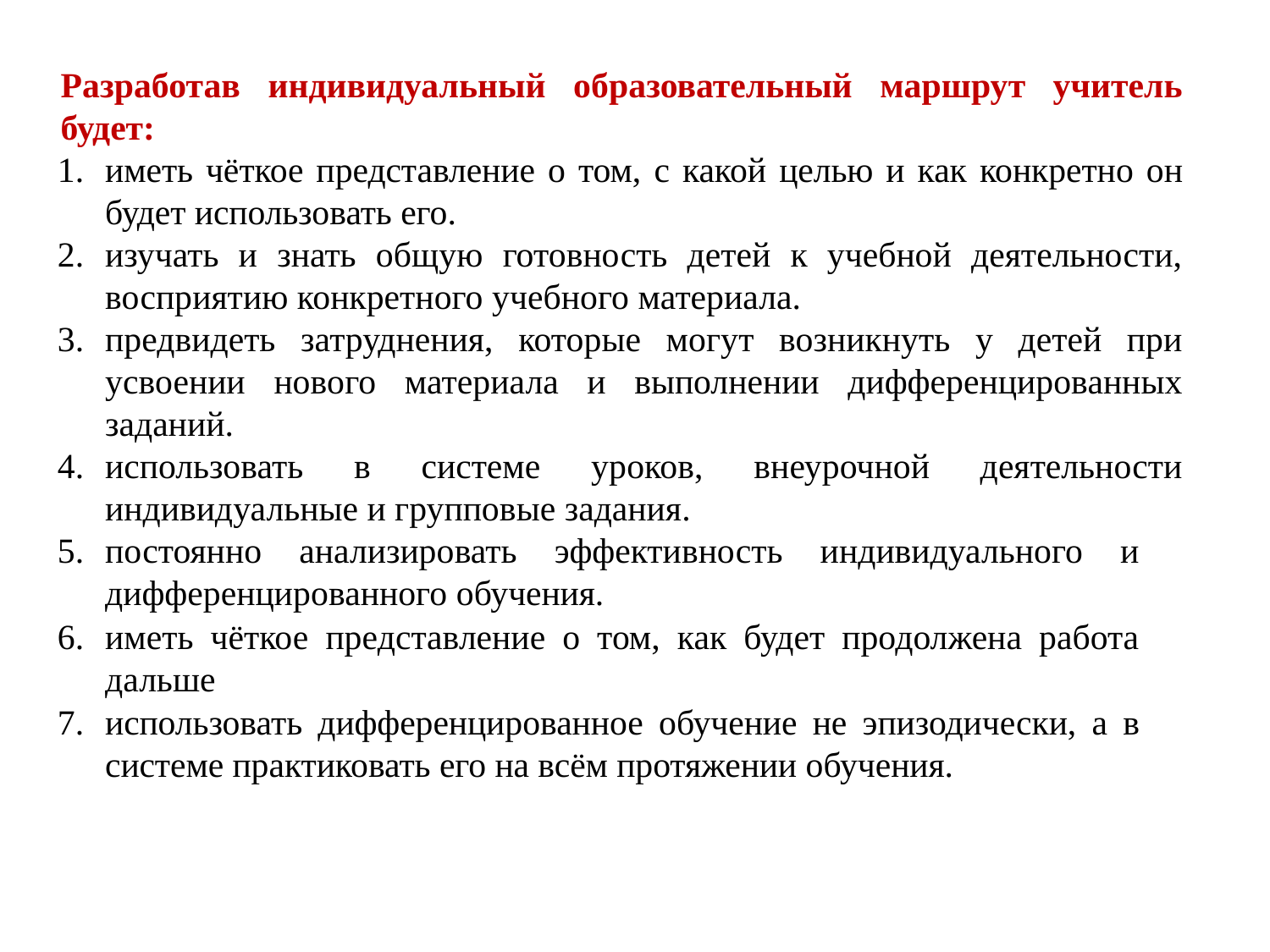

Разработав индивидуальный образовательный маршрут учитель будет:
иметь чёткое представление о том, с какой целью и как конкретно он будет использовать его.
изучать и знать общую готовность детей к учебной деятельности, восприятию конкретного учебного материала.
предвидеть затруднения, которые могут возникнуть у детей при усвоении нового материала и выполнении дифференцированных заданий.
использовать в системе уроков, внеурочной деятельности индивидуальные и групповые задания.
постоянно анализировать эффективность индивидуального и дифференцированного обучения.
иметь чёткое представление о том, как будет продолжена работа дальше
использовать дифференцированное обучение не эпизодически, а в системе практиковать его на всём протяжении обучения.